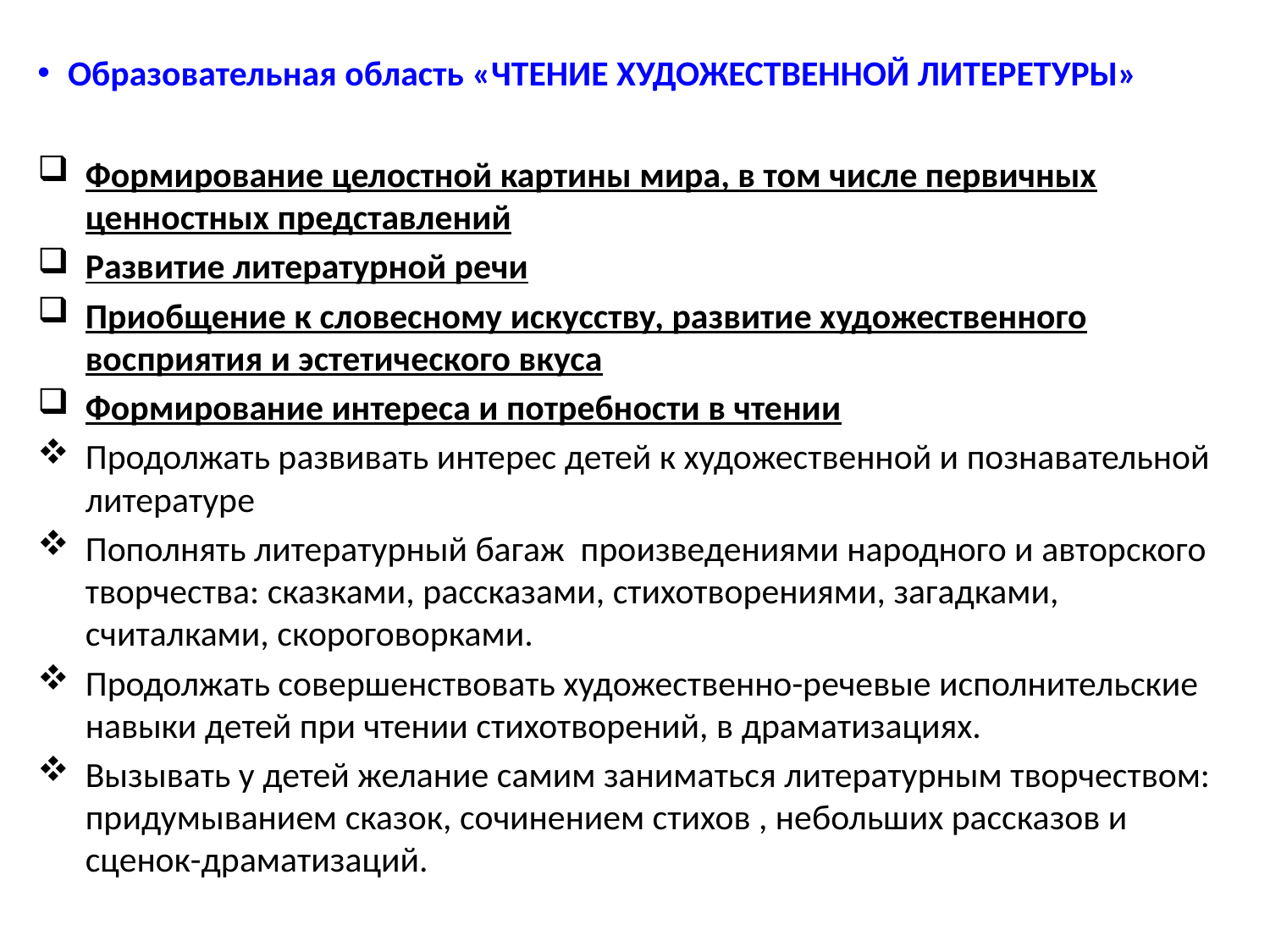

# Образовательная область «ЧТЕНИЕ ХУДОЖЕСТВЕННОЙ ЛИТЕРЕТУРЫ»

Формирование целостной картины мира, в том числе первичных ценностных представлений
Развитие литературной речи
Приобщение к словесному искусству, развитие художественного восприятия и эстетического вкуса
Формирование интереса и потребности в чтении
Продолжать развивать интерес детей к художественной и познавательной литературе
Пополнять литературный багаж  произведениями народного и авторского творчества: сказками, рассказами, стихотворениями, загадками, считалками, скороговорками.
Продолжать совершенствовать художественно-речевые исполнительские навыки детей при чтении стихотворений, в драматизациях.
Вызывать у детей желание самим заниматься литературным творчеством: придумыванием сказок, сочинением стихов , небольших рассказов и сценок-драматизаций.